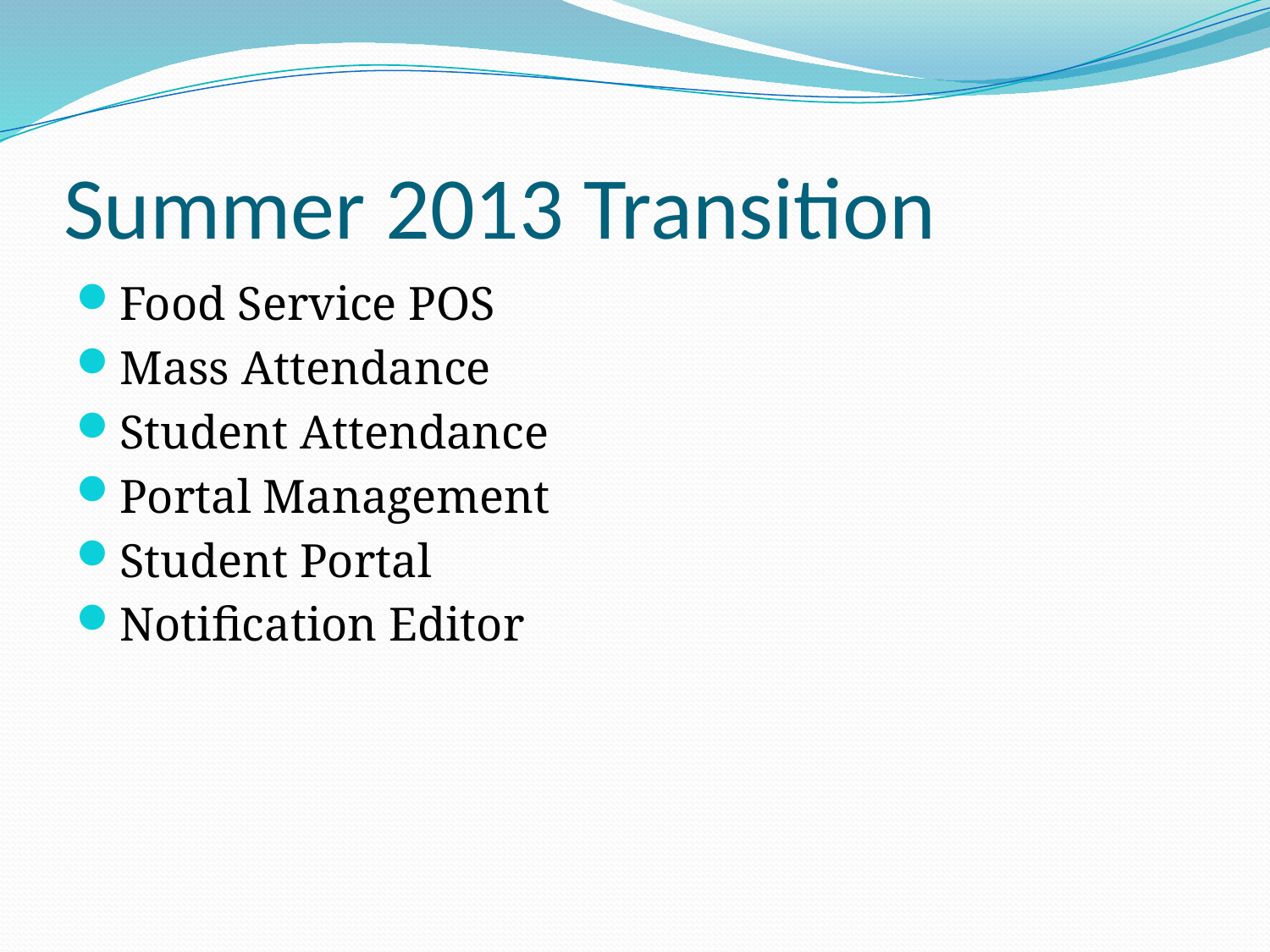

# Summer 2013 Transition
Food Service POS
Mass Attendance
Student Attendance
Portal Management
Student Portal
Notification Editor